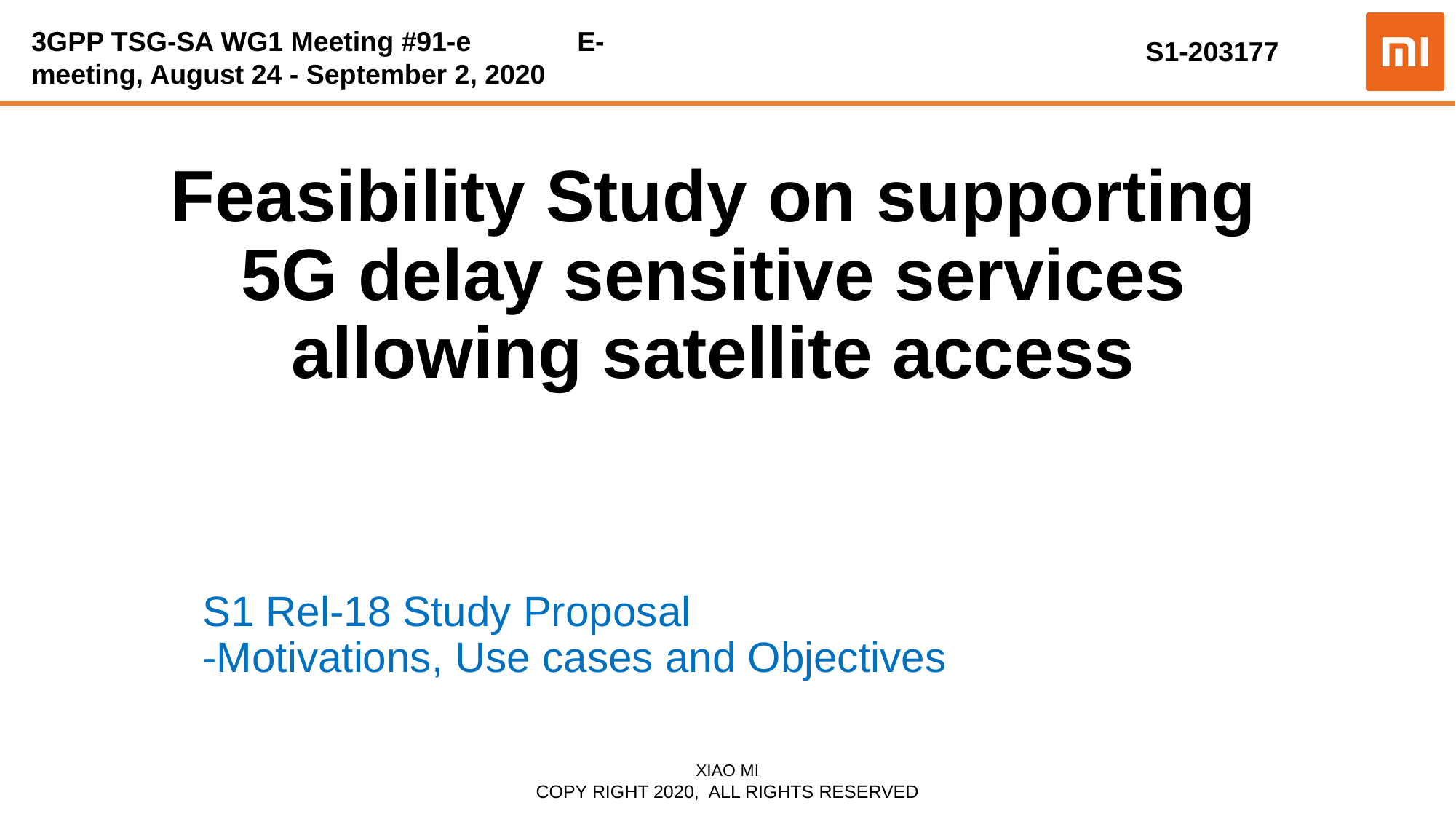

3GPP TSG-SA WG1 Meeting #91-e	E-meeting, August 24 - September 2, 2020
S1-203177
# Feasibility Study on supporting 5G delay sensitive services allowing satellite access
S1 Rel-18 Study Proposal
-Motivations, Use cases and Objectives
Xiao MI
Copy right 2020,  all rights reserved